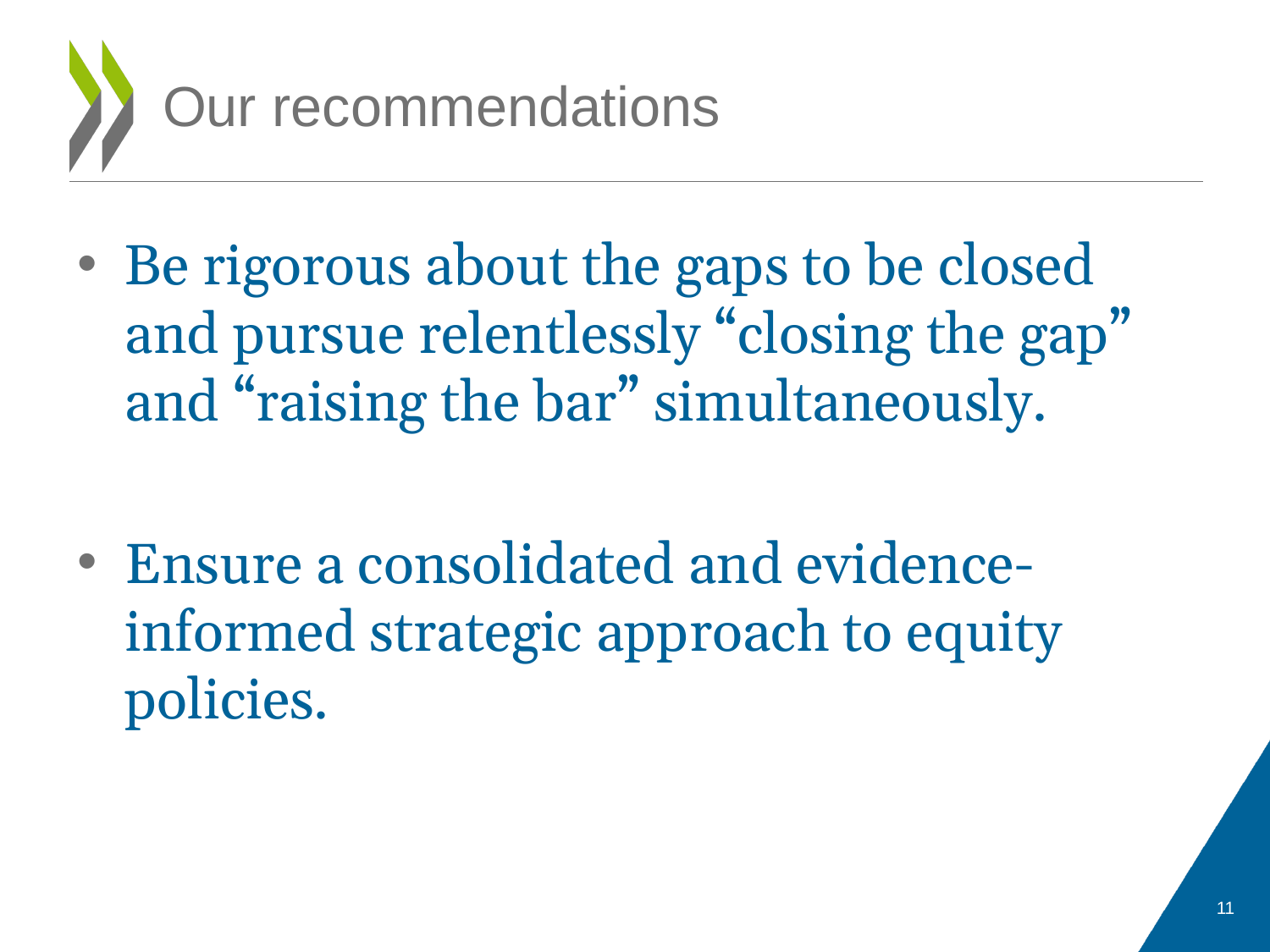

# Our recommendations
Be rigorous about the gaps to be closed and pursue relentlessly “closing the gap” and “raising the bar” simultaneously.

Ensure a consolidated and evidence-informed strategic approach to equity policies.

11